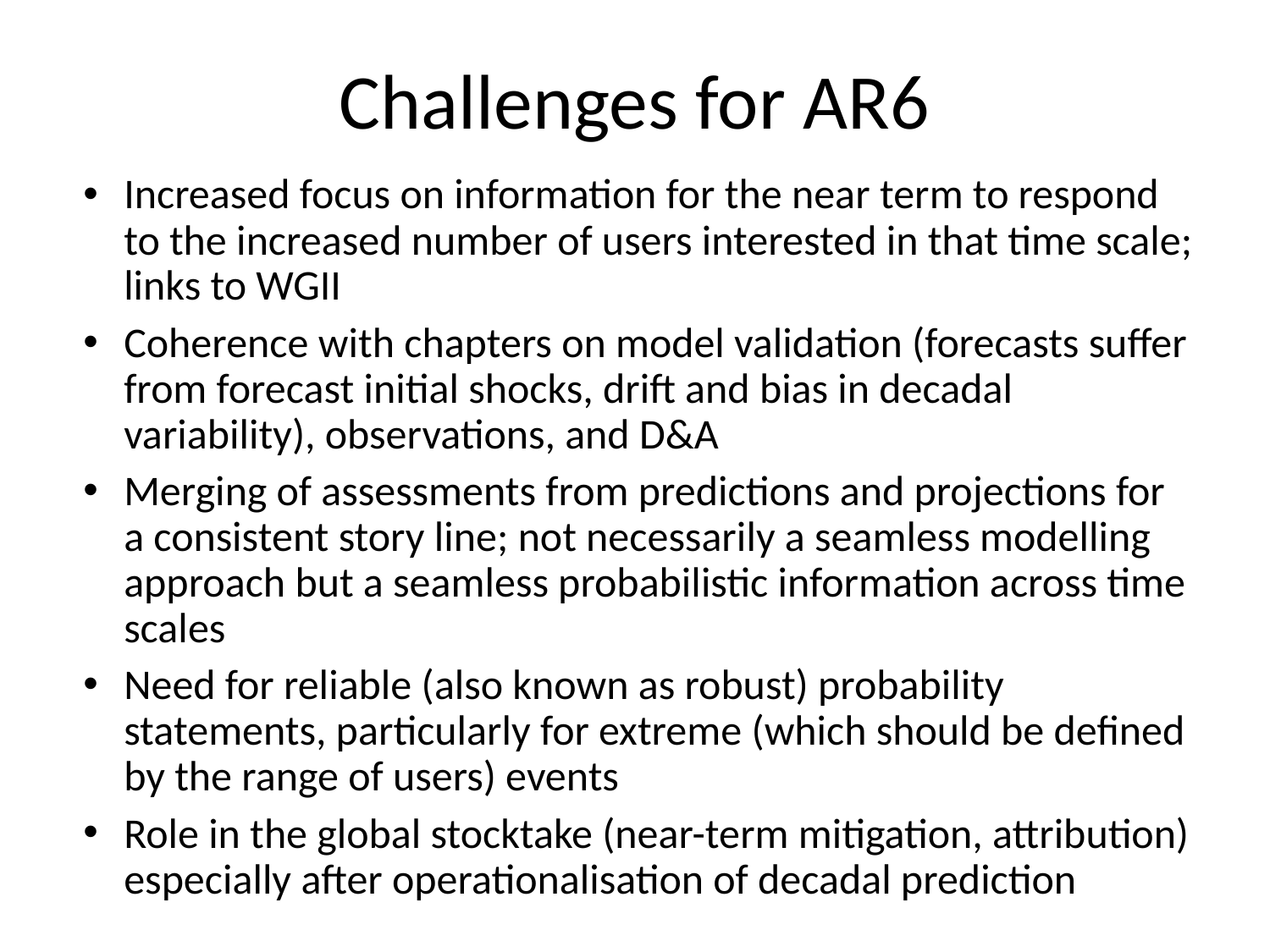

# Challenges for AR6
Increased focus on information for the near term to respond to the increased number of users interested in that time scale; links to WGII
Coherence with chapters on model validation (forecasts suffer from forecast initial shocks, drift and bias in decadal variability), observations, and D&A
Merging of assessments from predictions and projections for a consistent story line; not necessarily a seamless modelling approach but a seamless probabilistic information across time scales
Need for reliable (also known as robust) probability statements, particularly for extreme (which should be defined by the range of users) events
Role in the global stocktake (near-term mitigation, attribution) especially after operationalisation of decadal prediction